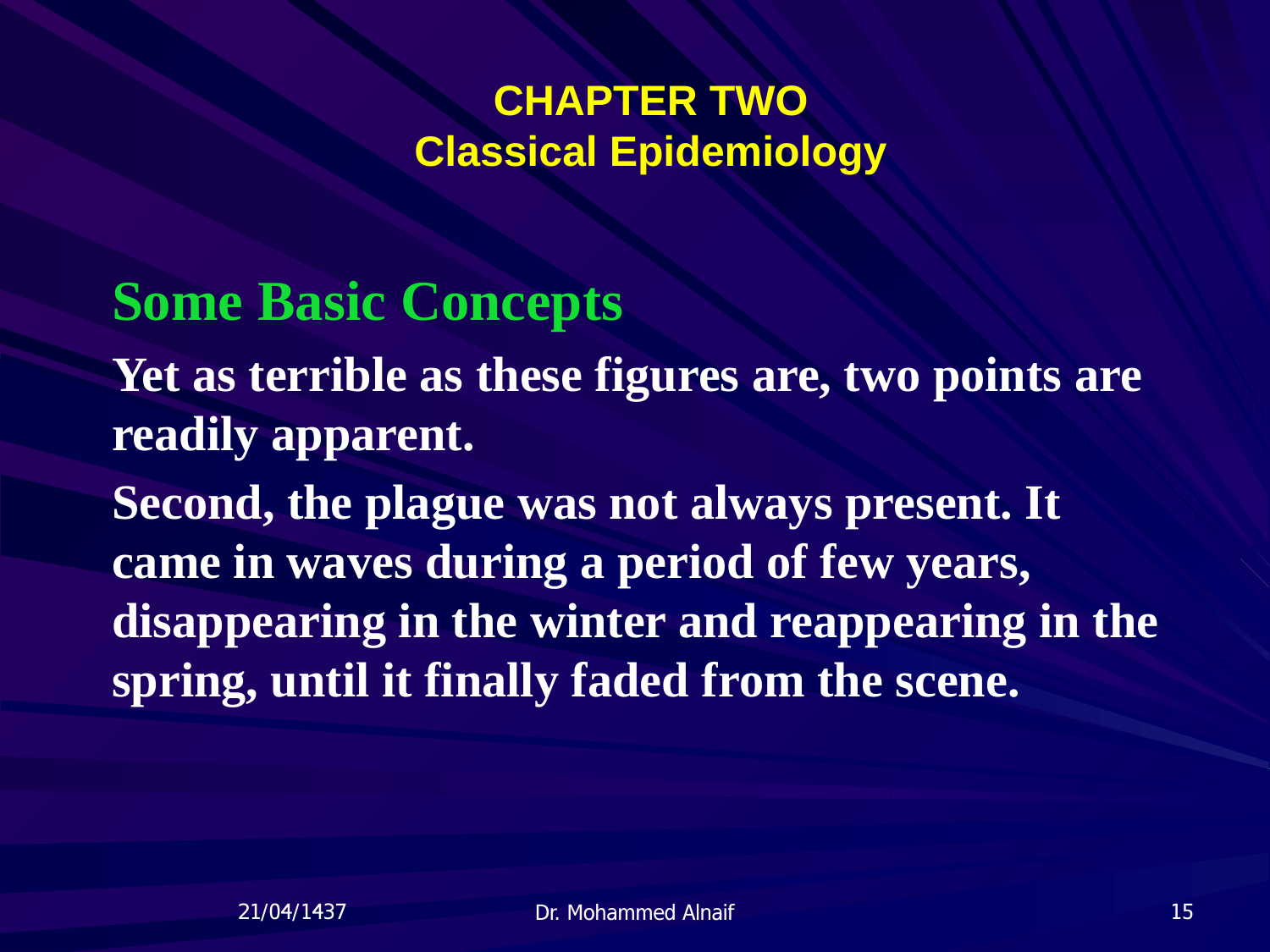

# CHAPTER TWO Classical Epidemiology
Some Basic Concepts
Yet as terrible as these figures are, two points are readily apparent.
Second, the plague was not always present. It came in waves during a period of few years, disappearing in the winter and reappearing in the spring, until it finally faded from the scene.
21/04/1437
15
Dr. Mohammed Alnaif